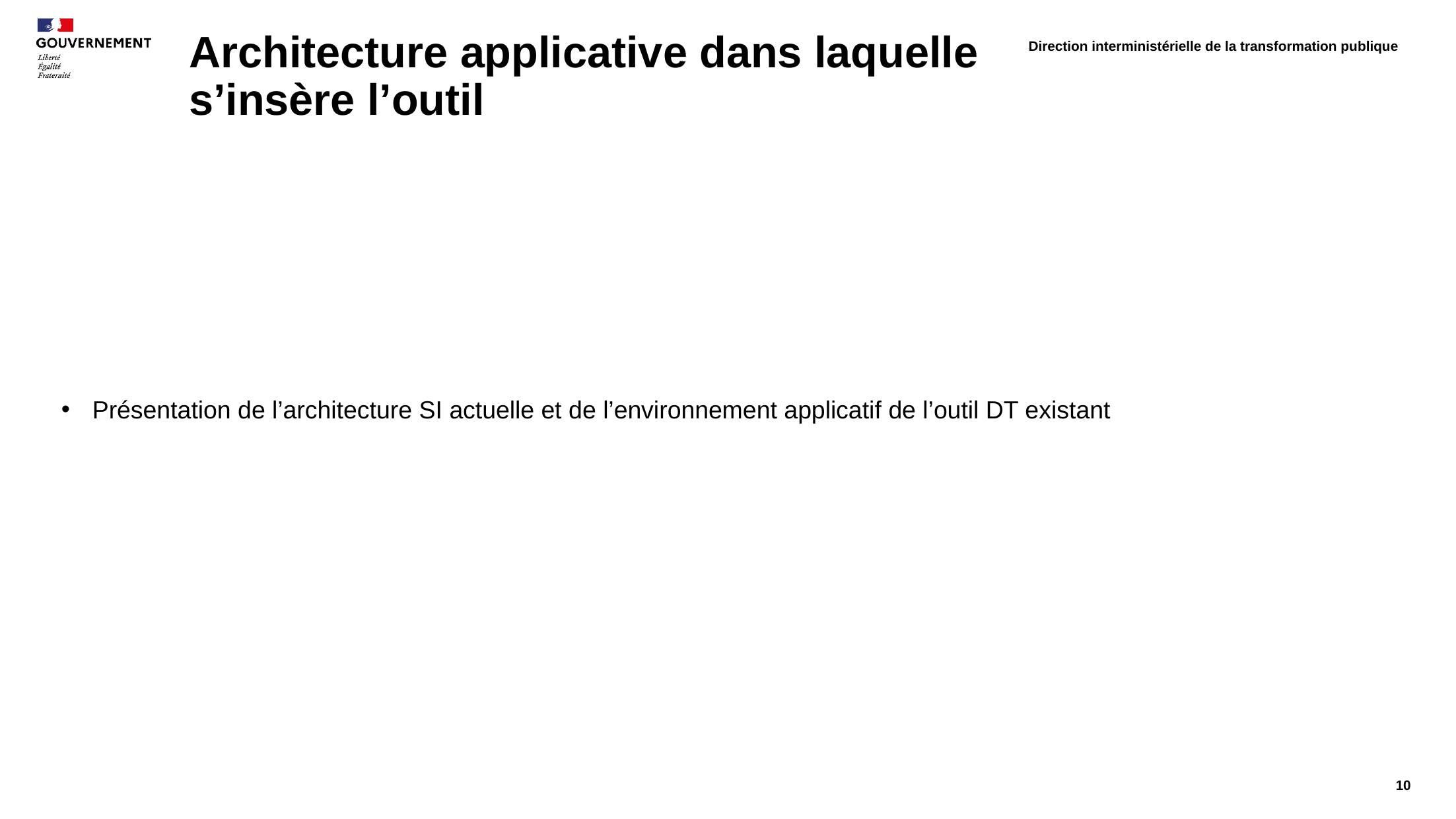

# Architecture applicative dans laquelle s’insère l’outil
Présentation de l’architecture SI actuelle et de l’environnement applicatif de l’outil DT existant